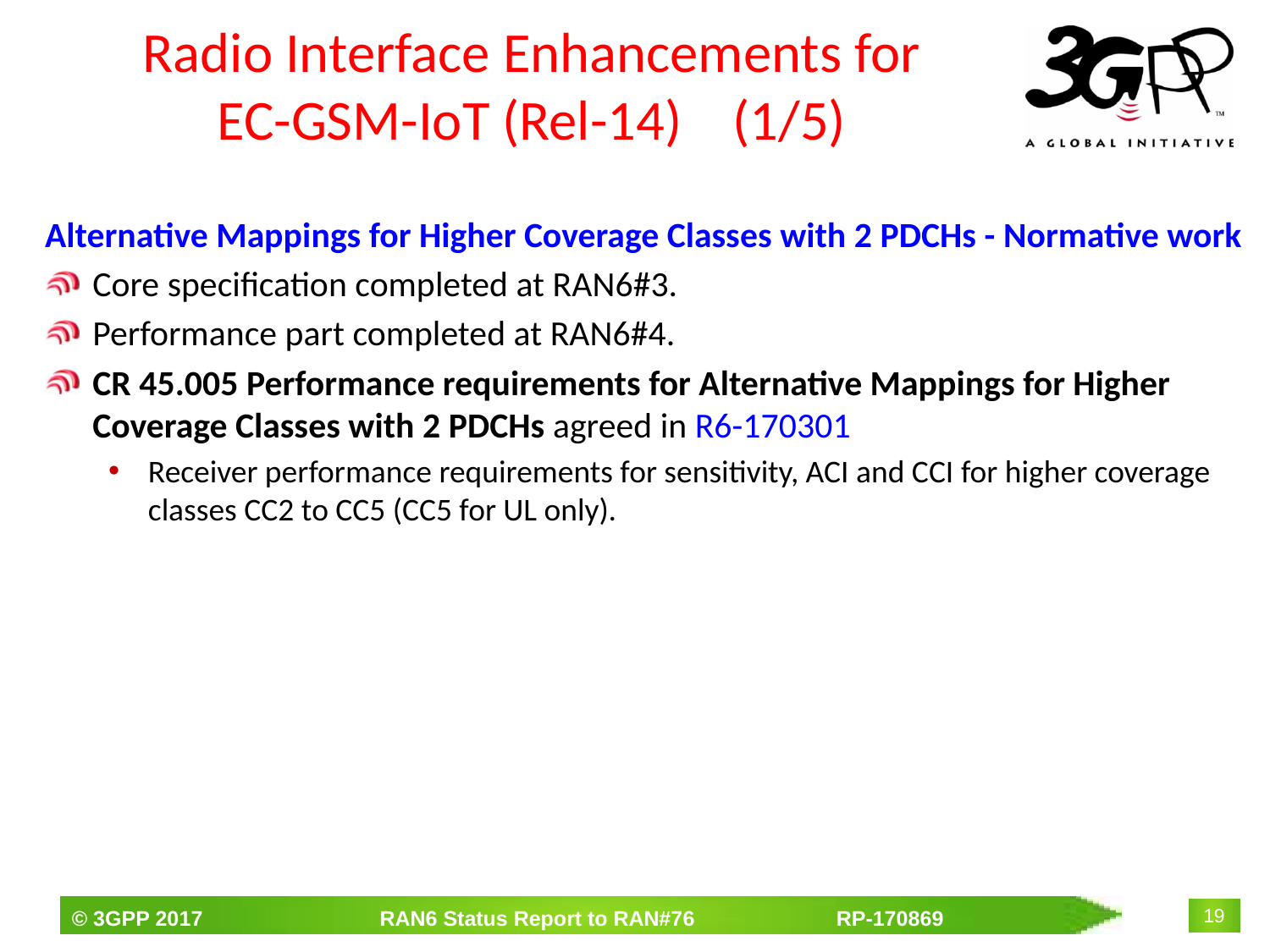

# Radio Interface Enhancements for EC-GSM-IoT (Rel-14)    (1/5)

Alternative Mappings for Higher Coverage Classes with 2 PDCHs - Normative work
Core specification completed at RAN6#3.
Performance part completed at RAN6#4.
CR 45.005 Performance requirements for Alternative Mappings for Higher Coverage Classes with 2 PDCHs agreed in R6-170301
Receiver performance requirements for sensitivity, ACI and CCI for higher coverage classes CC2 to CC5 (CC5 for UL only).